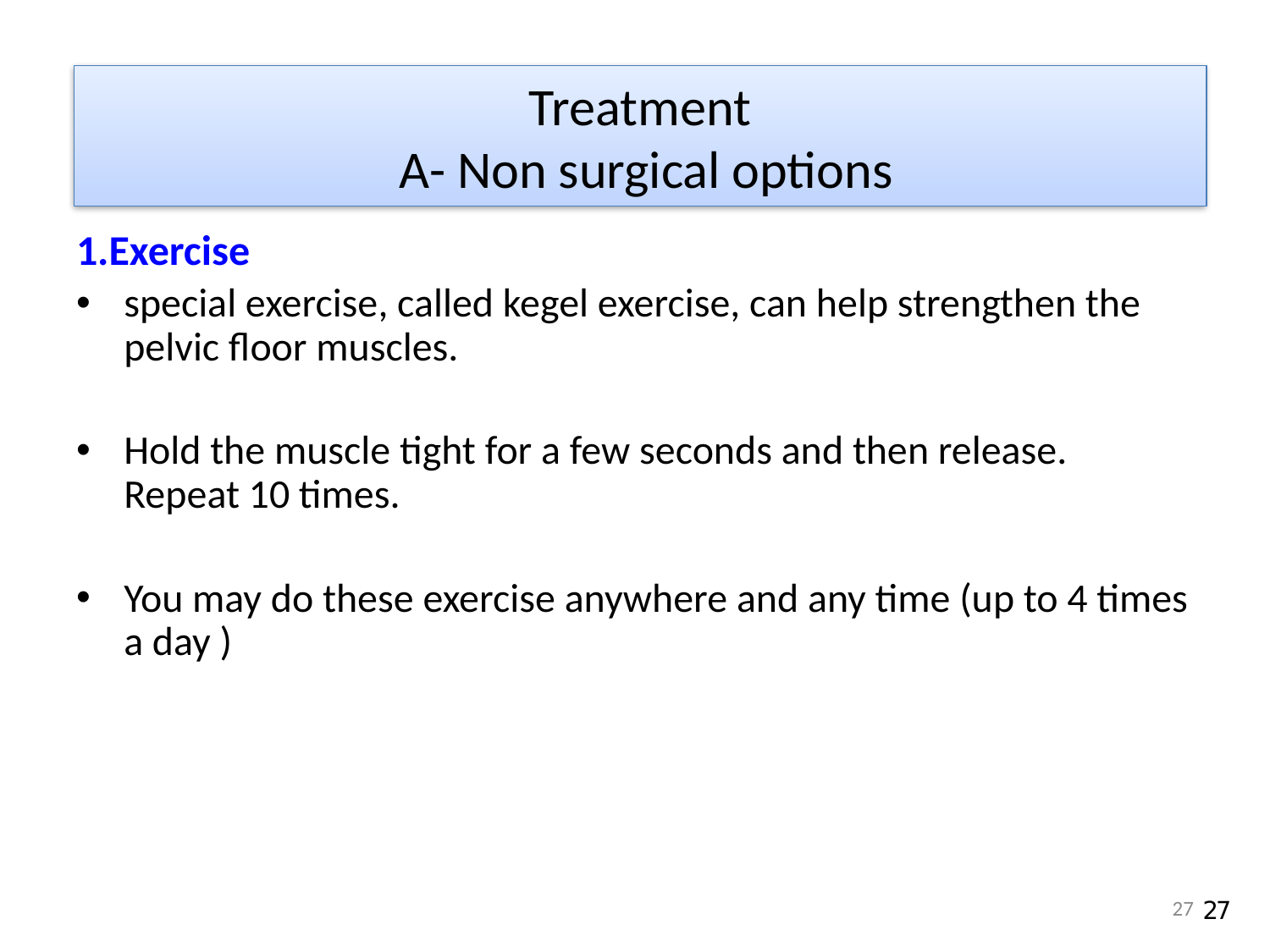

1.Exercise
special exercise, called kegel exercise, can help strengthen the pelvic floor muscles.

Hold the muscle tight for a few seconds and then release. Repeat 10 times.

You may do these exercise anywhere and any time (up to 4 times a day )
Treatment
 A- Non surgical options
27
27